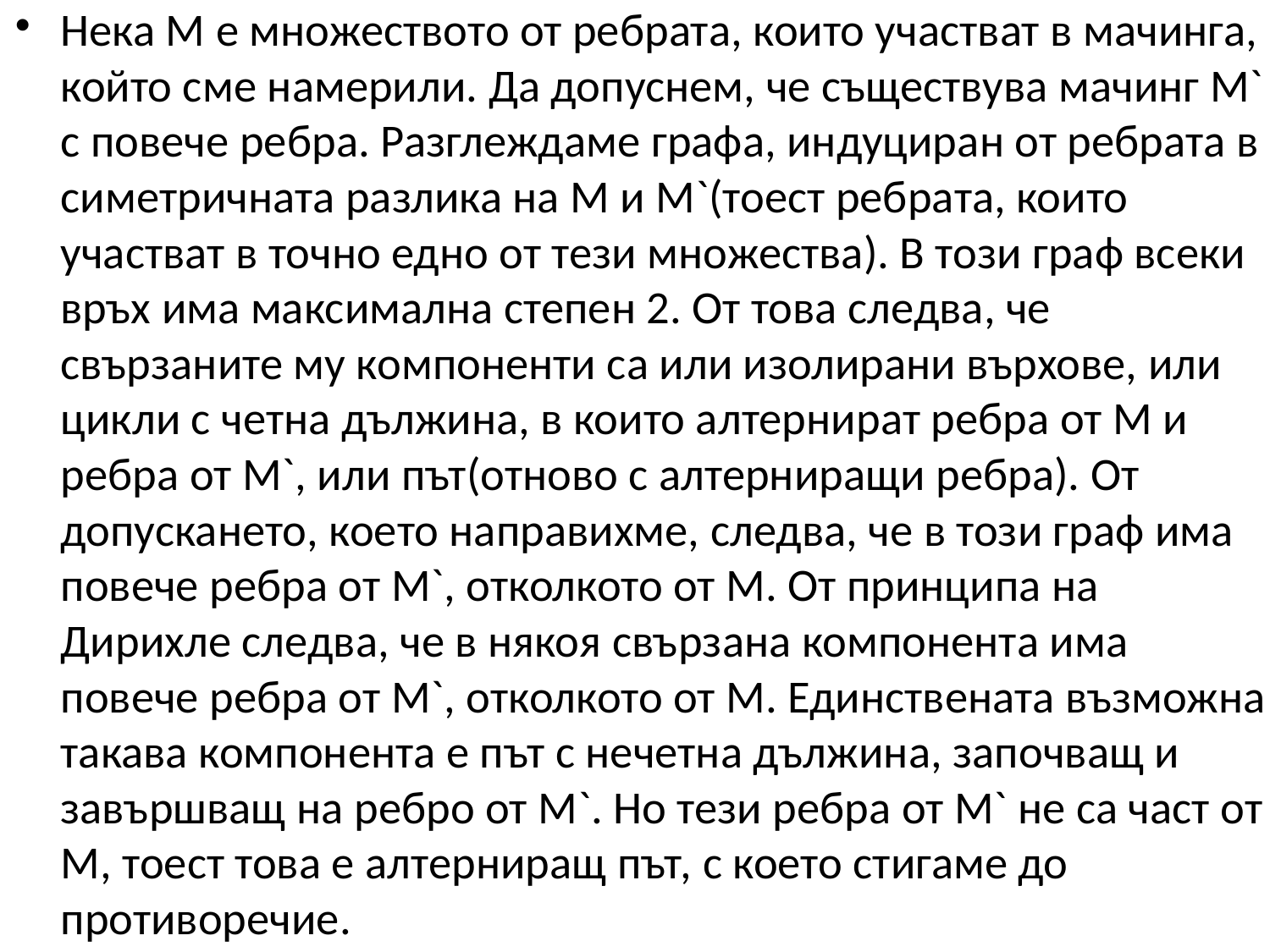

# Нека М е множеството от ребрата, които участват в мачинга, който сме намерили. Да допуснем, че съществува мачинг М` с повече ребра. Разглеждаме графа, индуциран от ребрата в симетричната разлика на M и M`(тоест ребрата, които участват в точно едно от тези множества). В този граф всеки връх има максимална степен 2. От това следва, че свързаните му компоненти са или изолирани върхове, или цикли с четна дължина, в които алтернират ребра от М и ребра от М`, или път(отново с алтерниращи ребра). От допускането, което направихме, следва, че в този граф има повече ребра от М`, отколкото от М. От принципа на Дирихле следва, че в някоя свързана компонента има повече ребра от М`, отколкото от М. Единствената възможна такава компонента е път с нечетна дължина, започващ и завършващ на ребро от М`. Но тези ребра от М` не са част от М, тоест това е алтерниращ път, с което стигаме до противоречие.